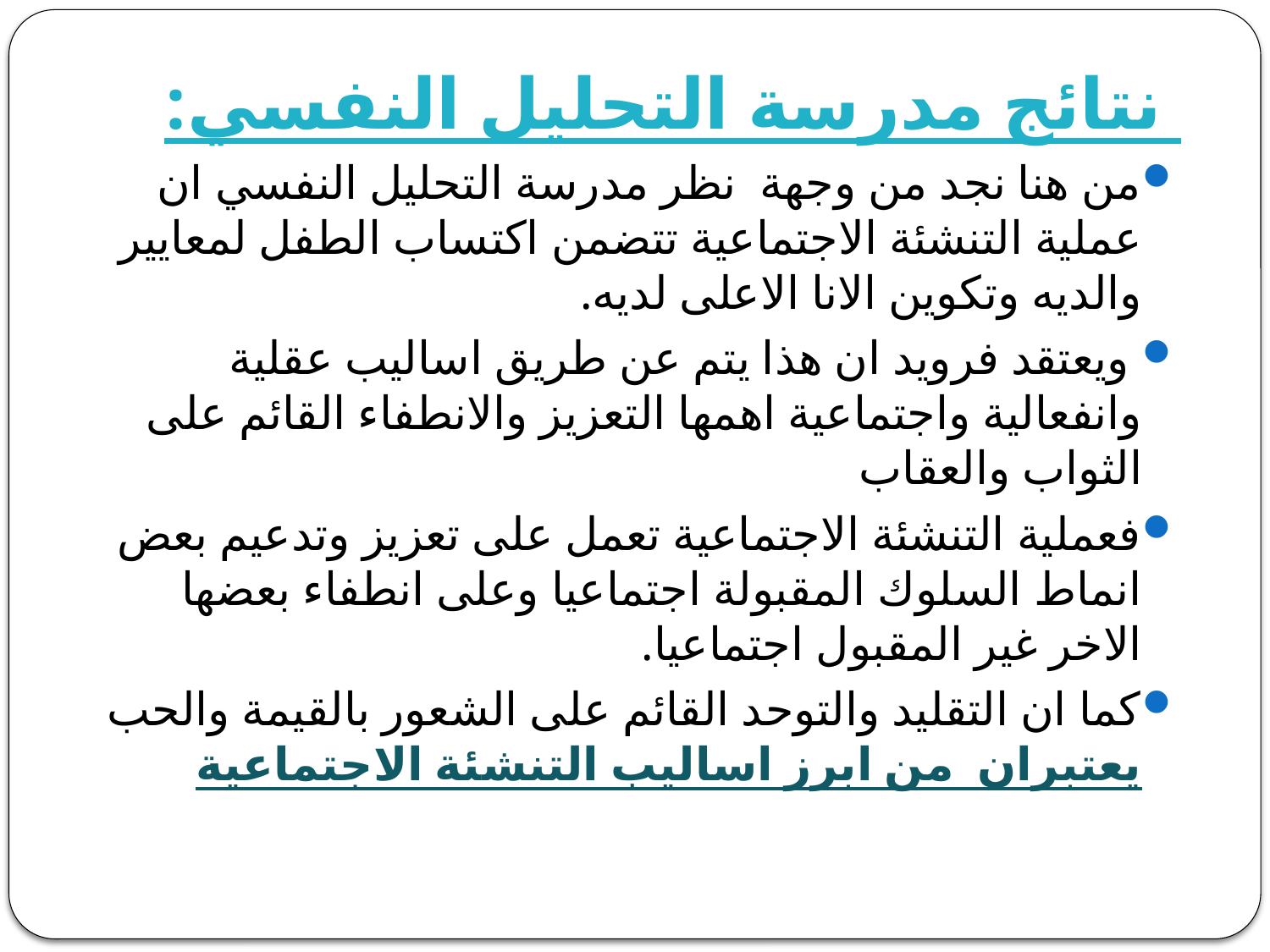

نتائج مدرسة التحليل النفسي:
من هنا نجد من وجهة  نظر مدرسة التحليل النفسي ان عملية التنشئة الاجتماعية تتضمن اكتساب الطفل لمعايير والديه وتكوين الانا الاعلى لديه.
 ويعتقد فرويد ان هذا يتم عن طريق اساليب عقلية وانفعالية واجتماعية اهمها التعزيز والانطفاء القائم على  الثواب والعقاب
فعملية التنشئة الاجتماعية تعمل على تعزيز وتدعيم بعض انماط السلوك المقبولة اجتماعيا وعلى انطفاء بعضها الاخر غير المقبول اجتماعيا.
كما ان التقليد والتوحد القائم على الشعور بالقيمة والحب  يعتبران  من ابرز اساليب التنشئة الاجتماعية